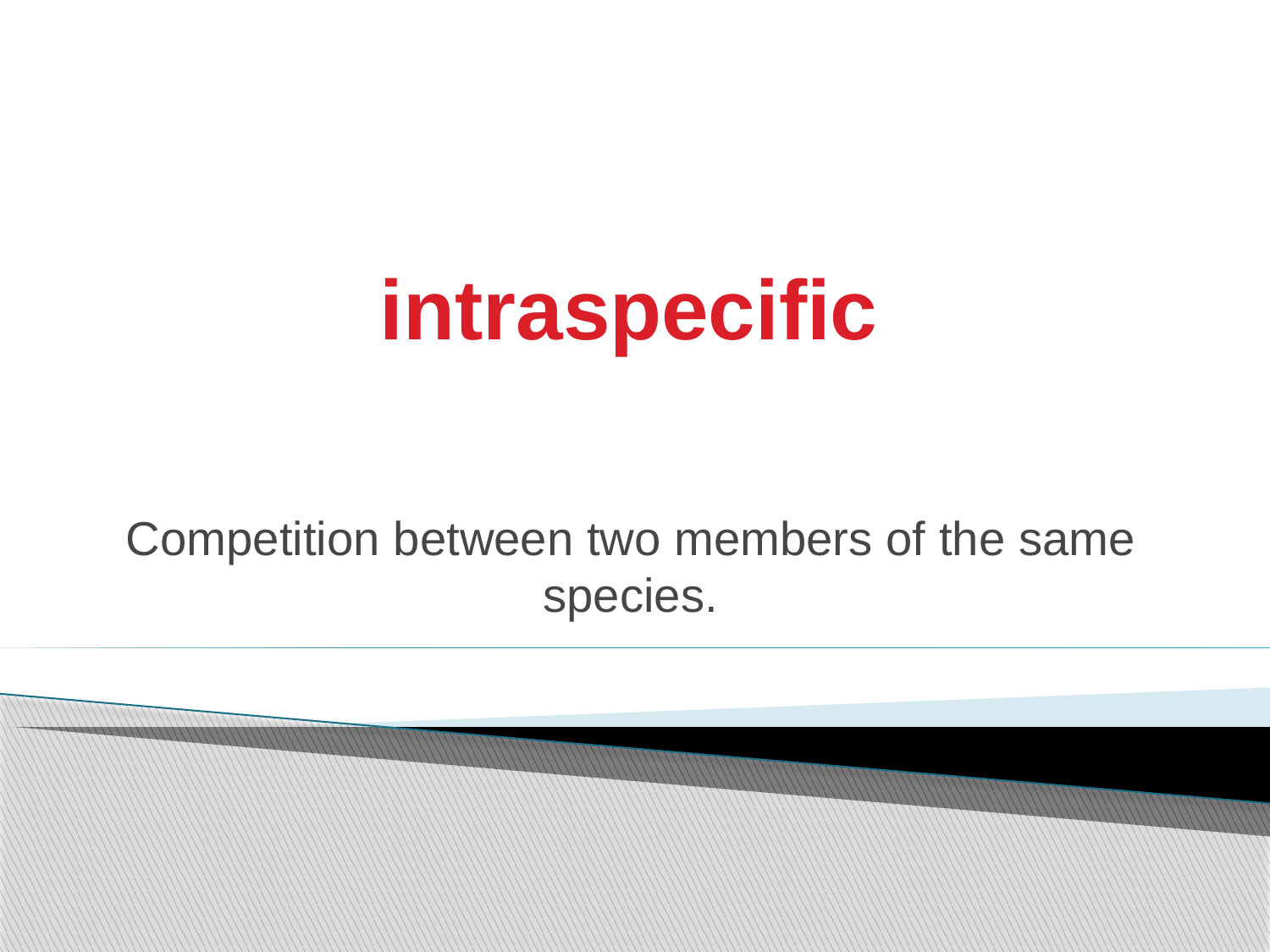

# intraspecific
Competition between two members of the same species.